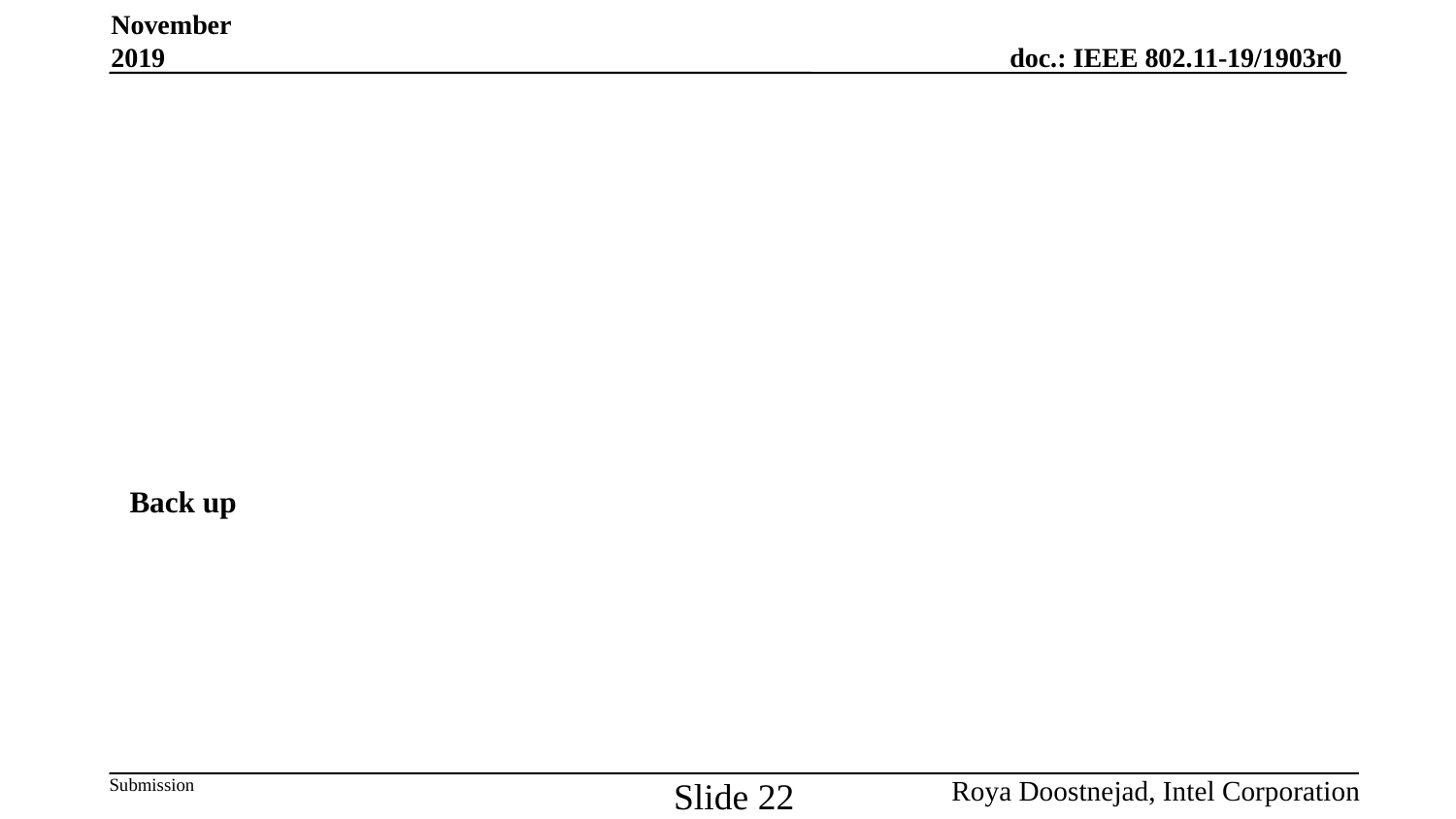

November 2019
Back up
Slide 22
Roya Doostnejad, Intel Corporation